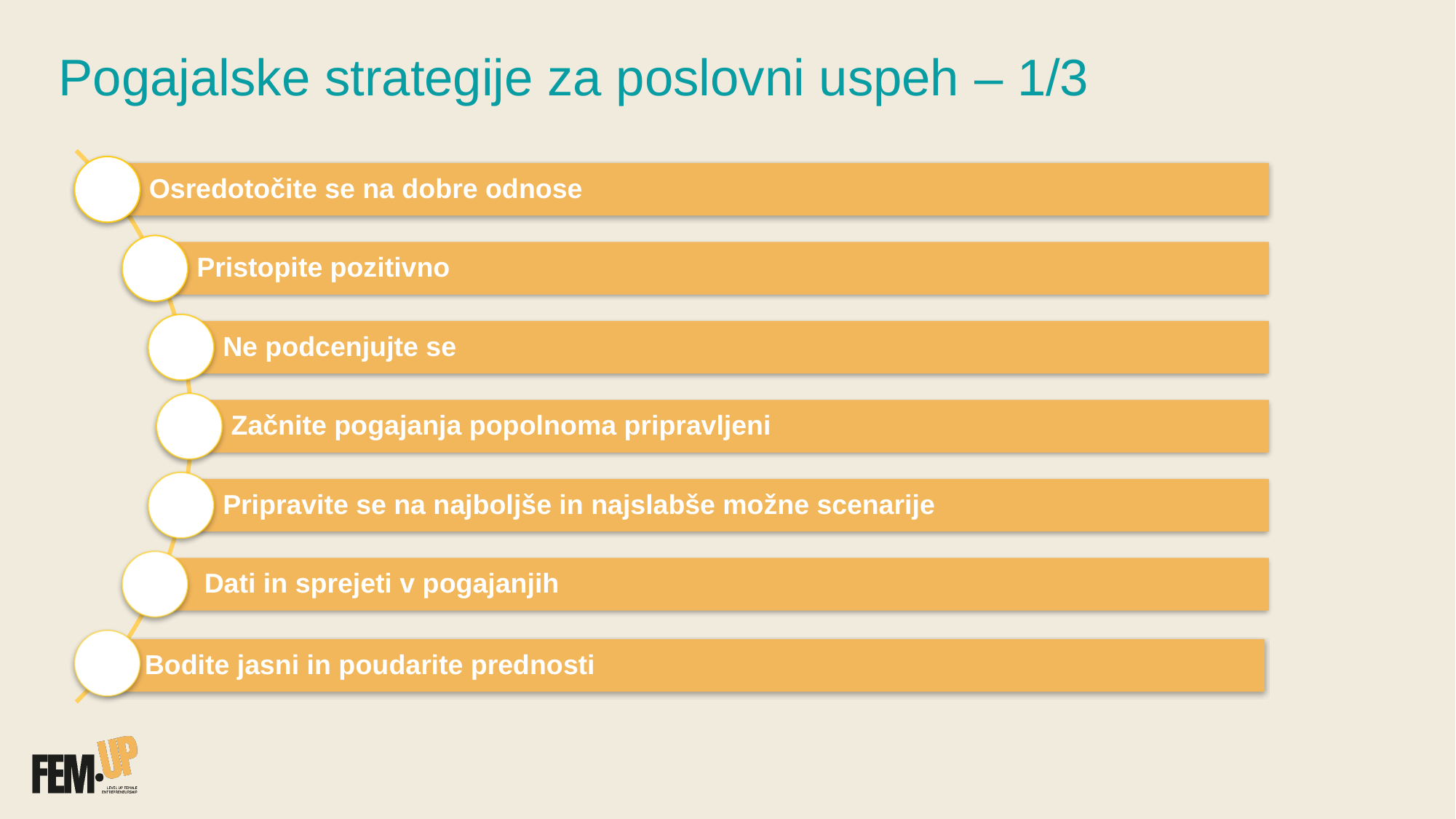

Pogajalske strategije za poslovni uspeh – 1/3
Osredotočite se na dobre odnose
Pristopite pozitivno
Ne podcenjujte se
Začnite pogajanja popolnoma pripravljeni
Pripravite se na najboljše in najslabše možne scenarije
 Dati in sprejeti v pogajanjih
Bodite jasni in poudarite prednosti